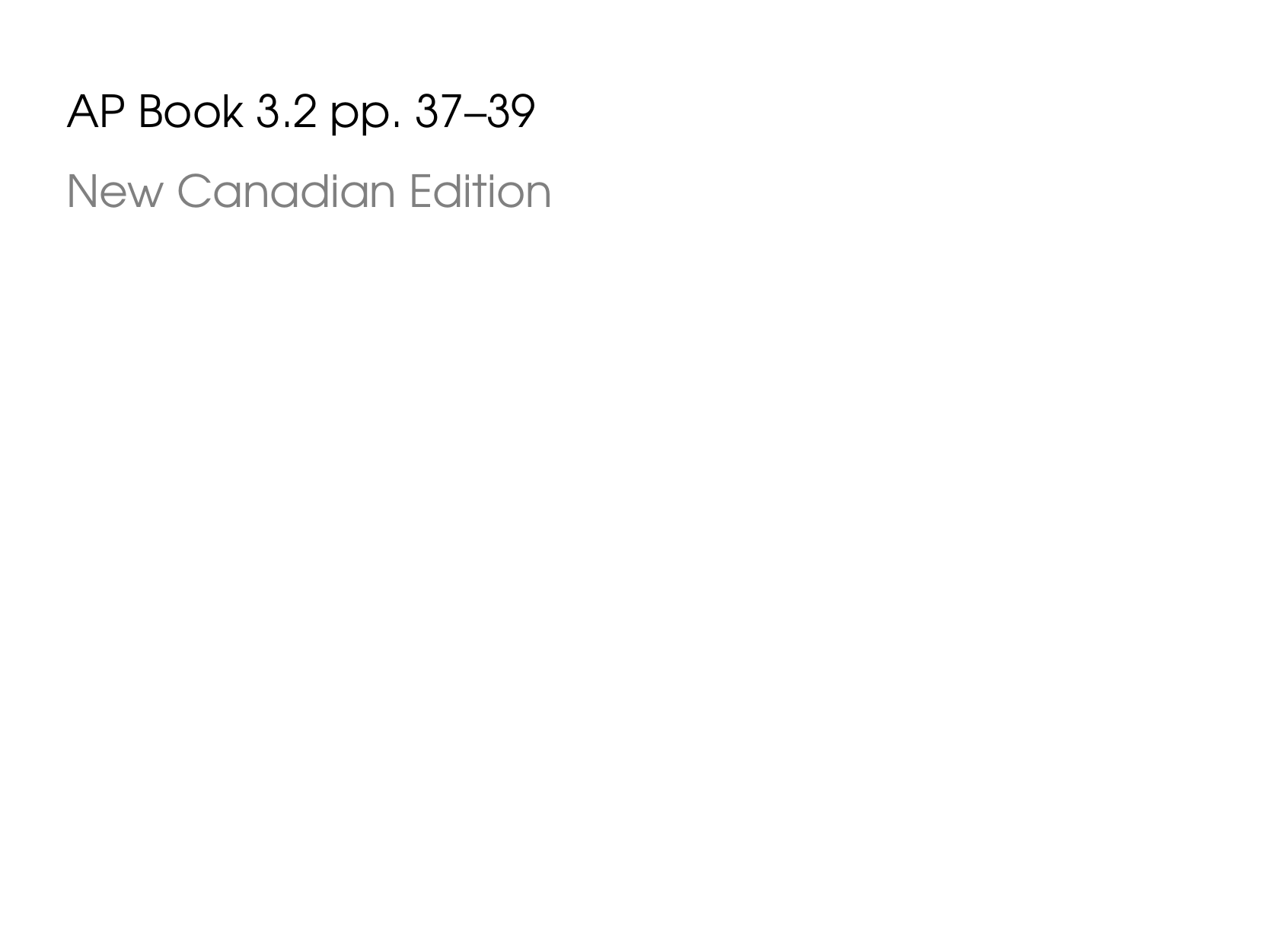

AP Book 3.2 pp. 37–39
New Canadian Edition